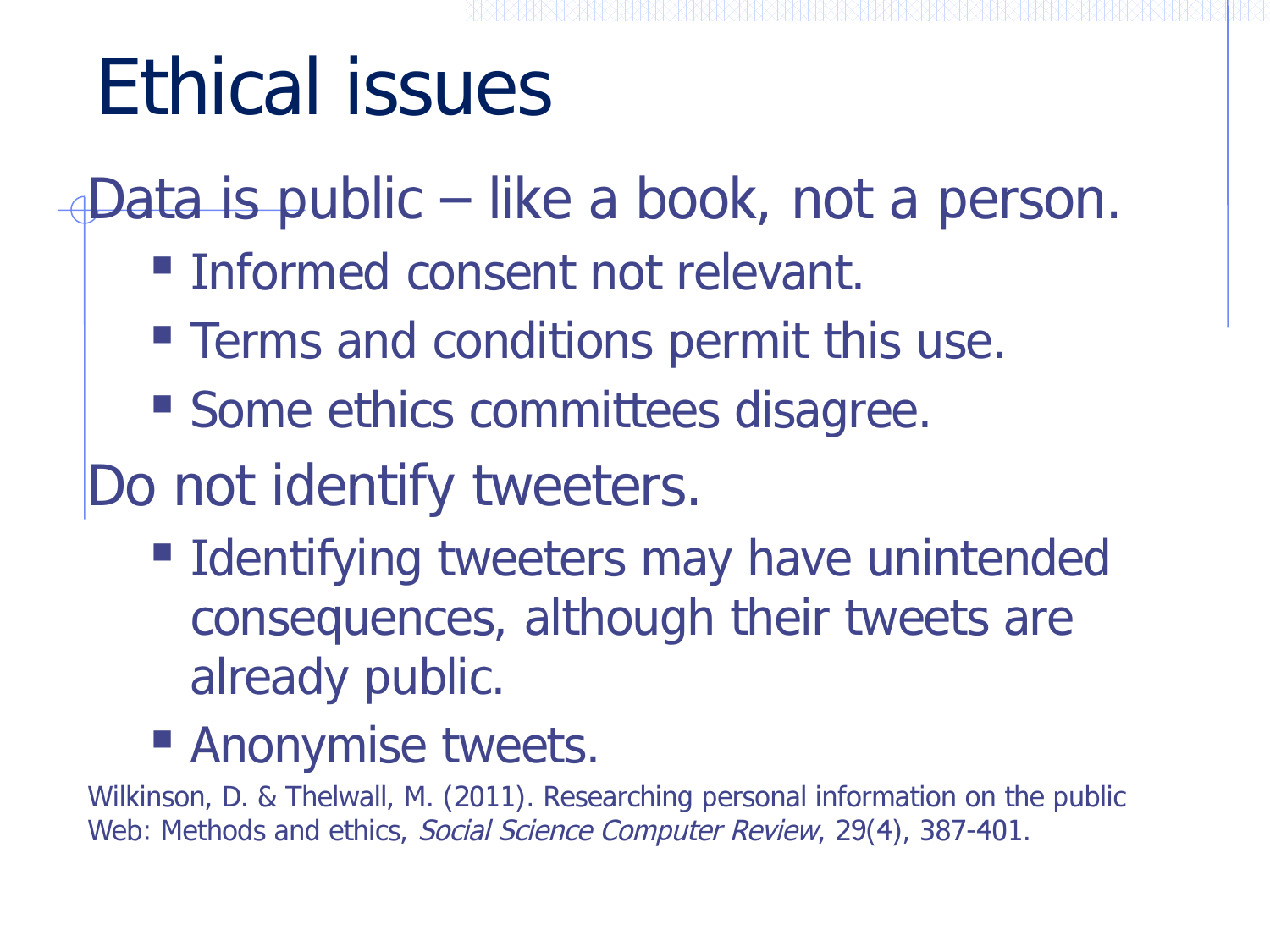

# Ethical issues
Data is public – like a book, not a person.
Informed consent not relevant.
Terms and conditions permit this use.
Some ethics committees disagree.
Do not identify tweeters.
Identifying tweeters may have unintended consequences, although their tweets are already public.
Anonymise tweets.
Wilkinson, D. & Thelwall, M. (2011). Researching personal information on the public Web: Methods and ethics, Social Science Computer Review, 29(4), 387-401.